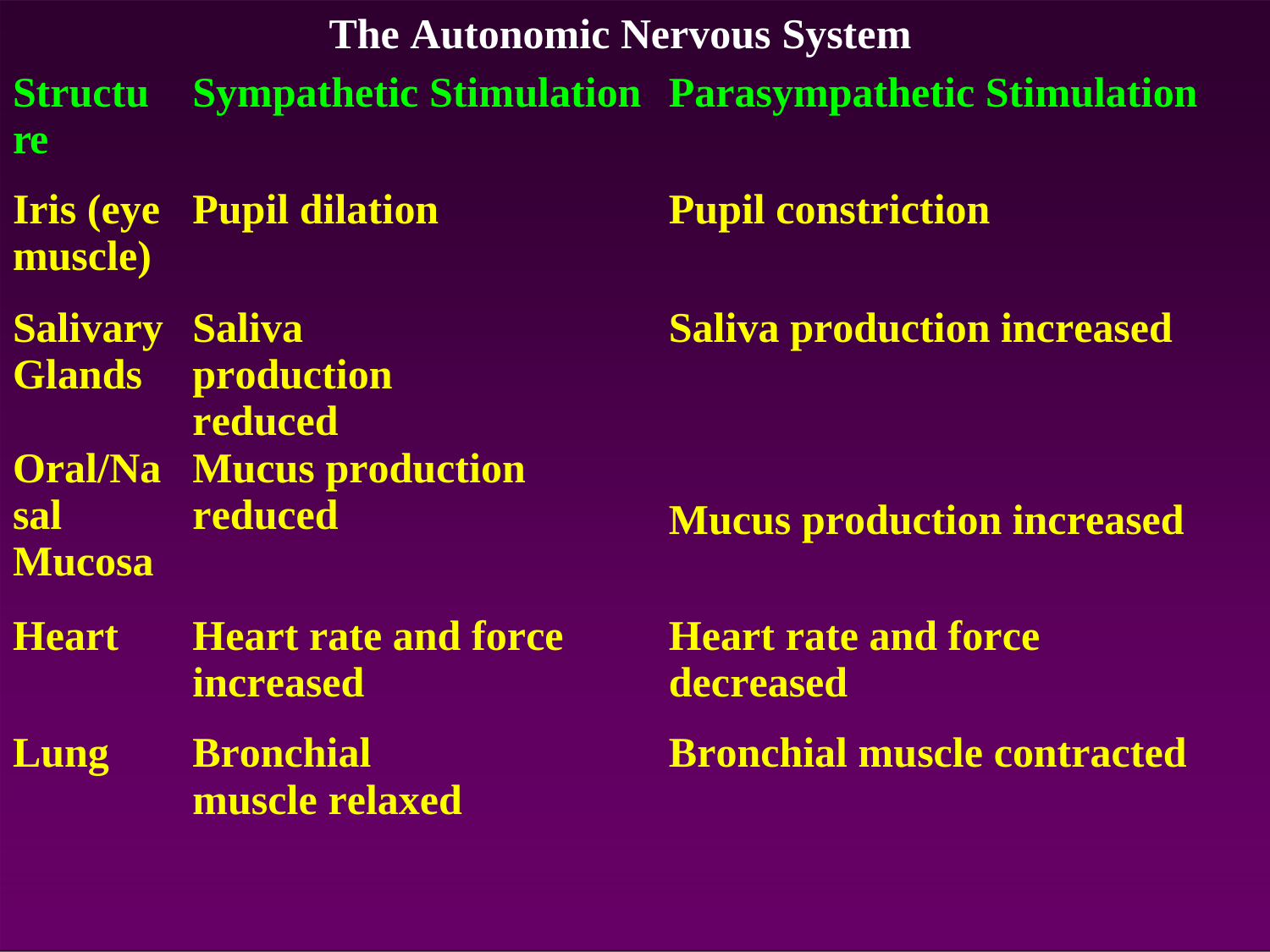

| The Autonomic Nervous System |  |  |
| --- | --- | --- |
| Structu re | Sympathetic Stimulation | Parasympathetic Stimulation |
| Iris (eye muscle) | Pupil dilation | Pupil constriction |
| Salivary Glands | Saliva production reduced | Saliva production increased |
| Oral/Na sal Mucosa | Mucus production reduced | Mucus production increased |
| Heart | Heart rate and force increased | Heart rate and force decreased |
| Lung | Bronchial muscle relaxed | Bronchial muscle contracted |